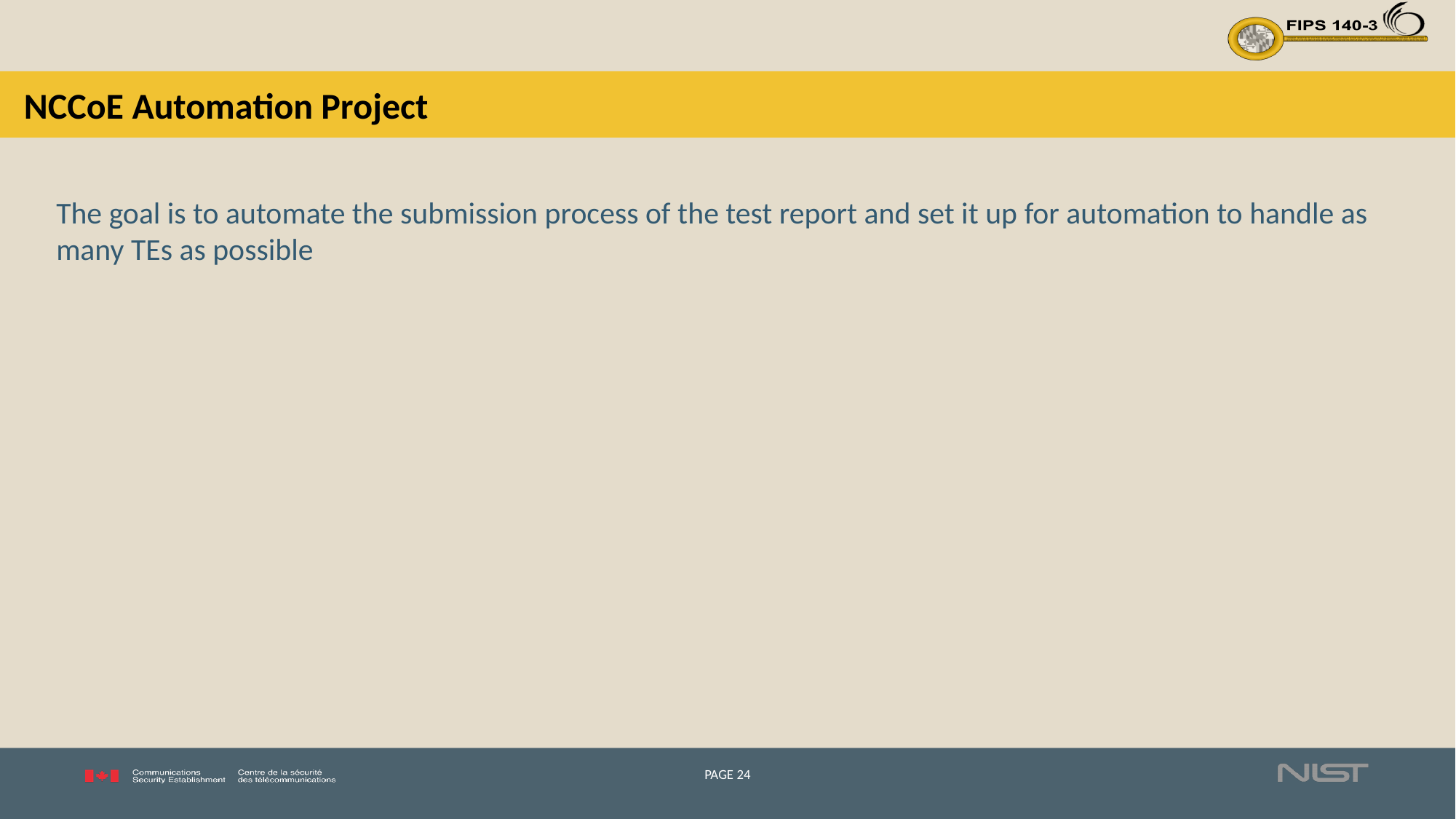

# NCCoE Automation Project

The goal is to automate the submission process of the test report and set it up for automation to handle as many TEs as possible